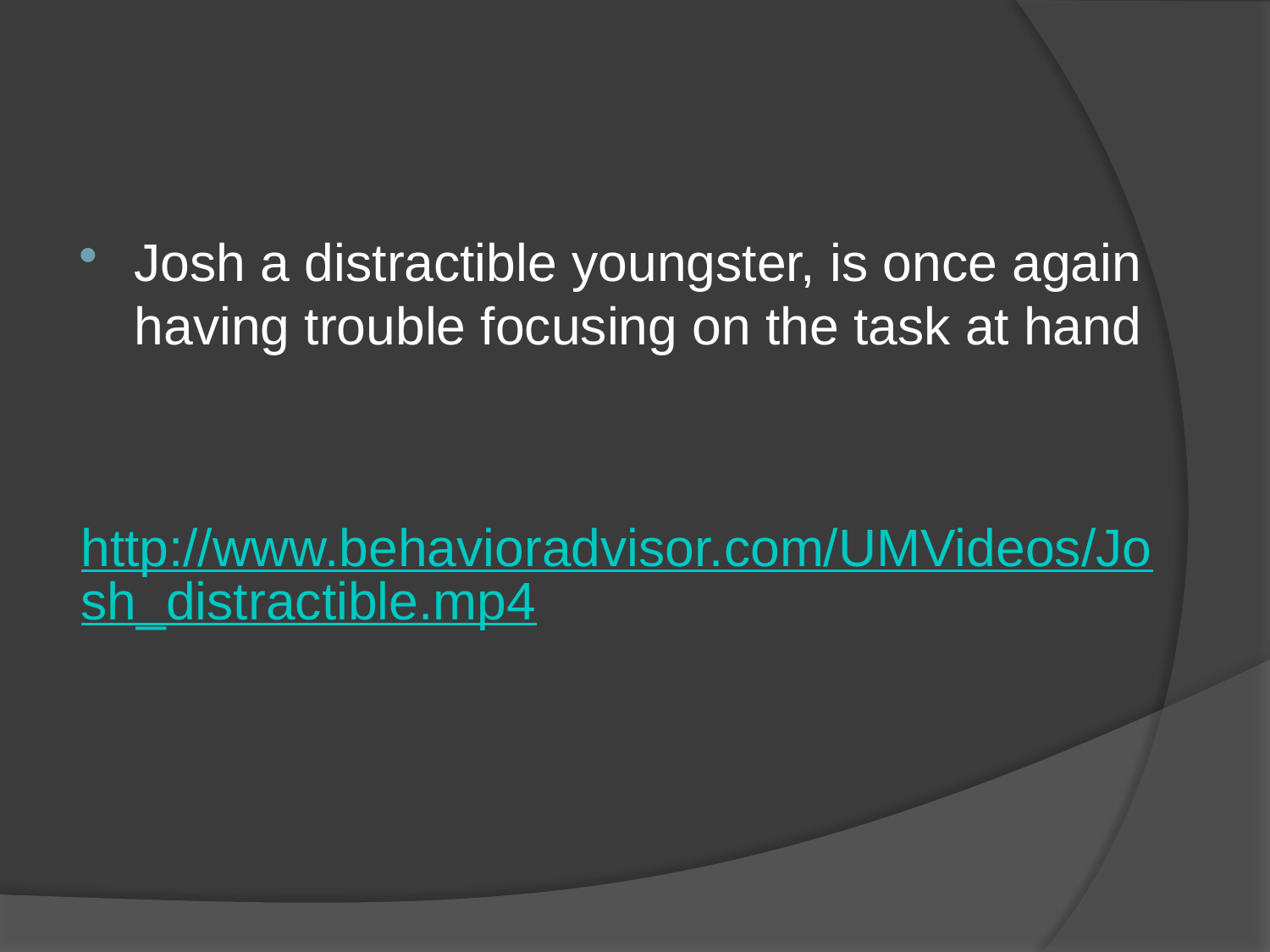

Josh a distractible youngster, is once again having trouble focusing on the task at hand

http://www.behavioradvisor.com/UMVideos/Josh_distractible.mp4